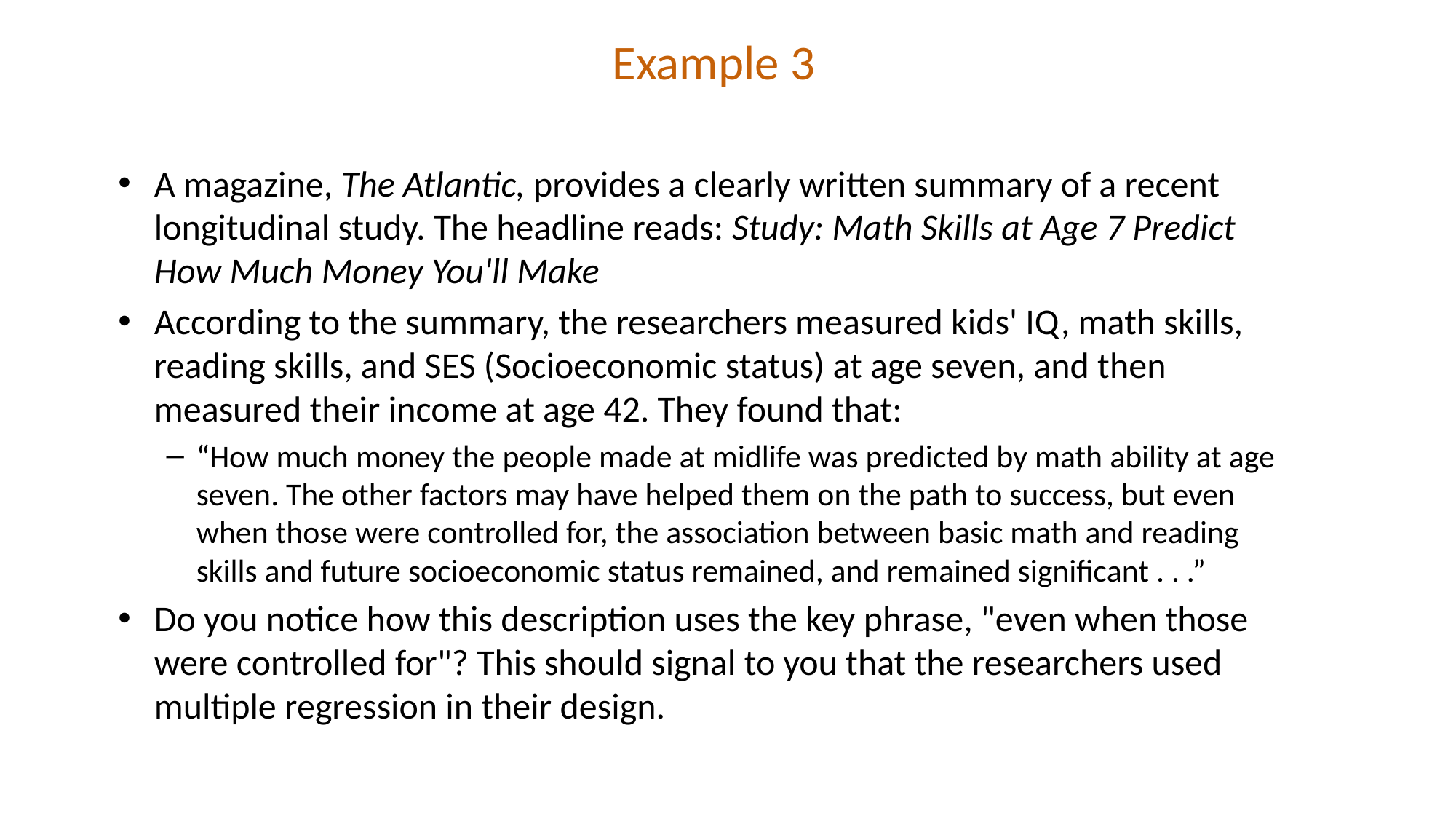

# Example 3
A magazine, The Atlantic, provides a clearly written summary of a recent longitudinal study. The headline reads: Study: Math Skills at Age 7 Predict How Much Money You'll Make
According to the summary, the researchers measured kids' IQ, math skills, reading skills, and SES (Socioeconomic status) at age seven, and then measured their income at age 42. They found that:
“How much money the people made at midlife was predicted by math ability at age seven. The other factors may have helped them on the path to success, but even when those were controlled for, the association between basic math and reading skills and future socioeconomic status remained, and remained significant . . .”
Do you notice how this description uses the key phrase, "even when those were controlled for"? This should signal to you that the researchers used multiple regression in their design.